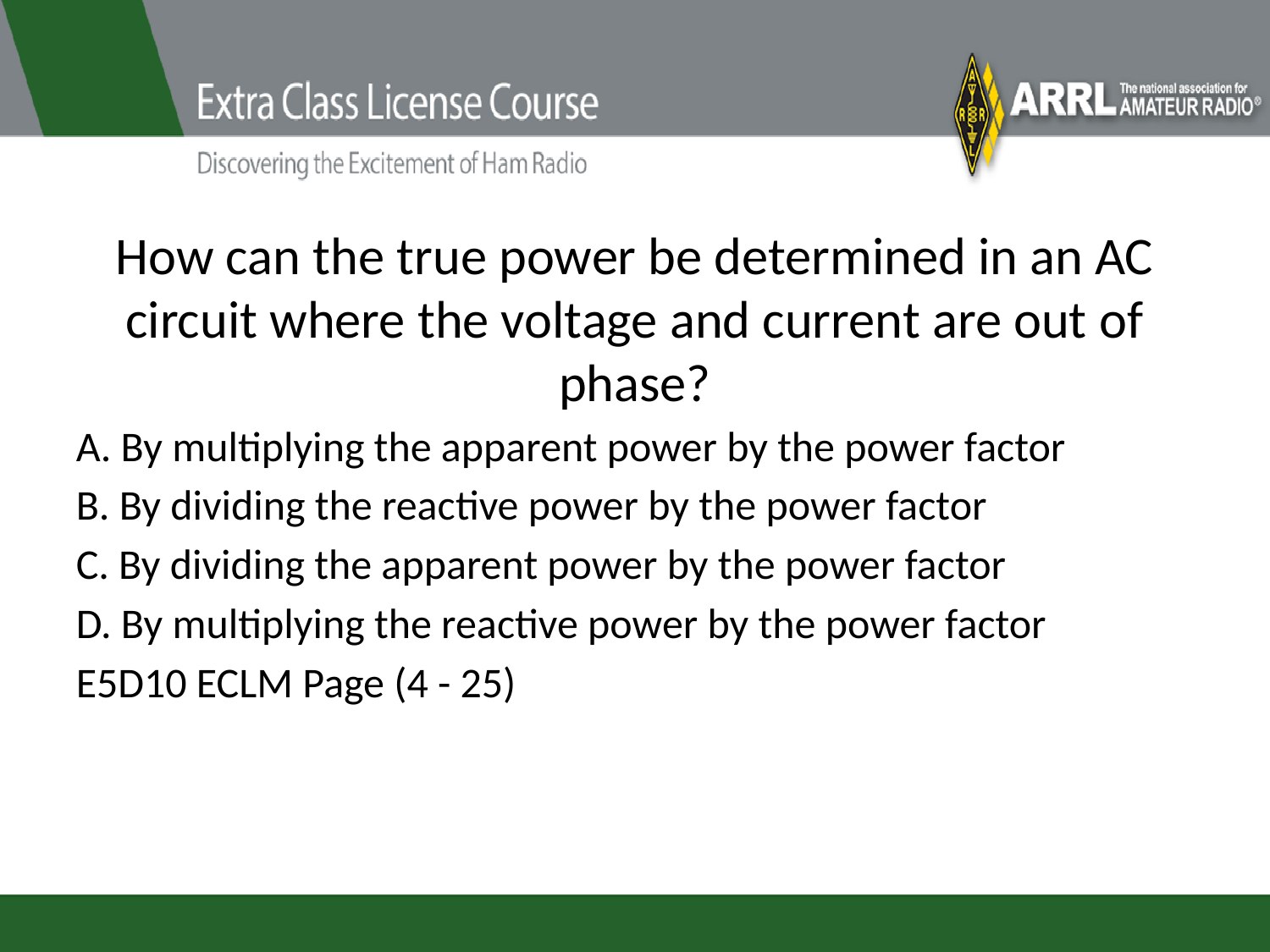

# How can the true power be determined in an AC circuit where the voltage and current are out of phase?
A. By multiplying the apparent power by the power factor
B. By dividing the reactive power by the power factor
C. By dividing the apparent power by the power factor
D. By multiplying the reactive power by the power factor
E5D10 ECLM Page (4 - 25)